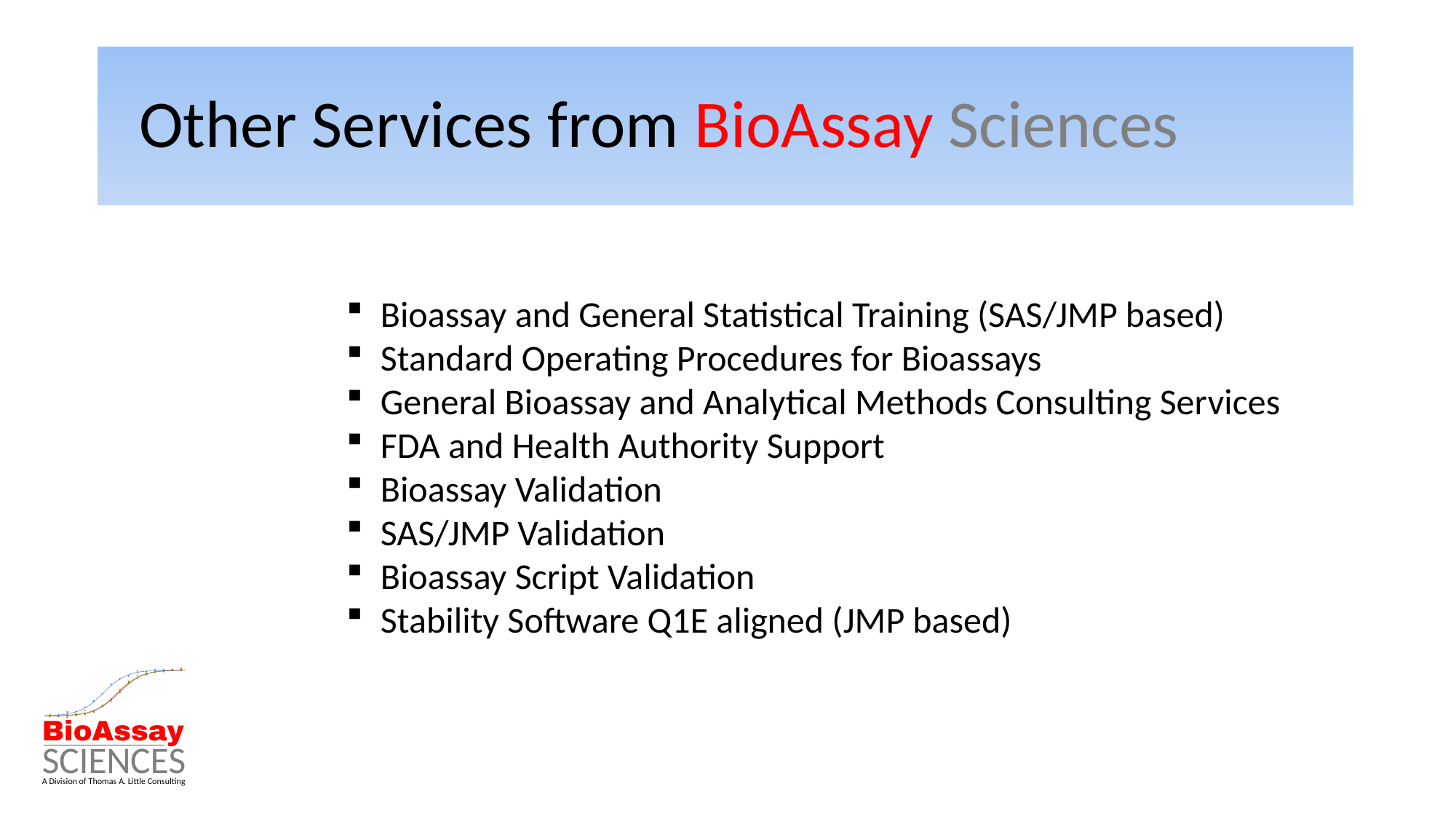

# Other Services from BioAssay Sciences
Bioassay and General Statistical Training (SAS/JMP based)
Standard Operating Procedures for Bioassays
General Bioassay and Analytical Methods Consulting Services
FDA and Health Authority Support
Bioassay Validation
SAS/JMP Validation
Bioassay Script Validation
Stability Software Q1E aligned (JMP based)